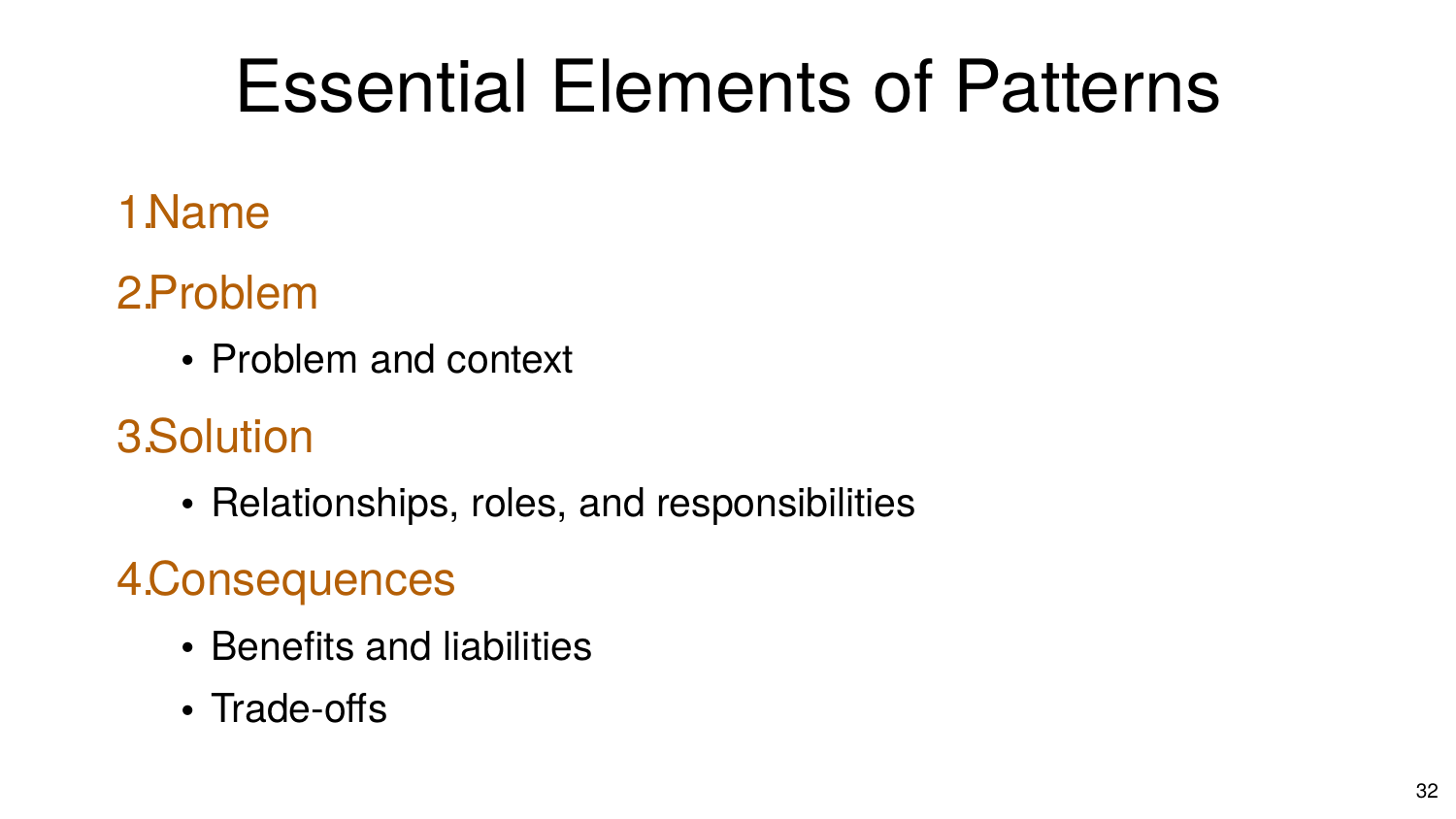

# Essential Elements of Patterns
Name
Problem
Problem and context
Solution
Relationships, roles, and responsibilities
Consequences
Benefits and liabilities
Trade-offs
32